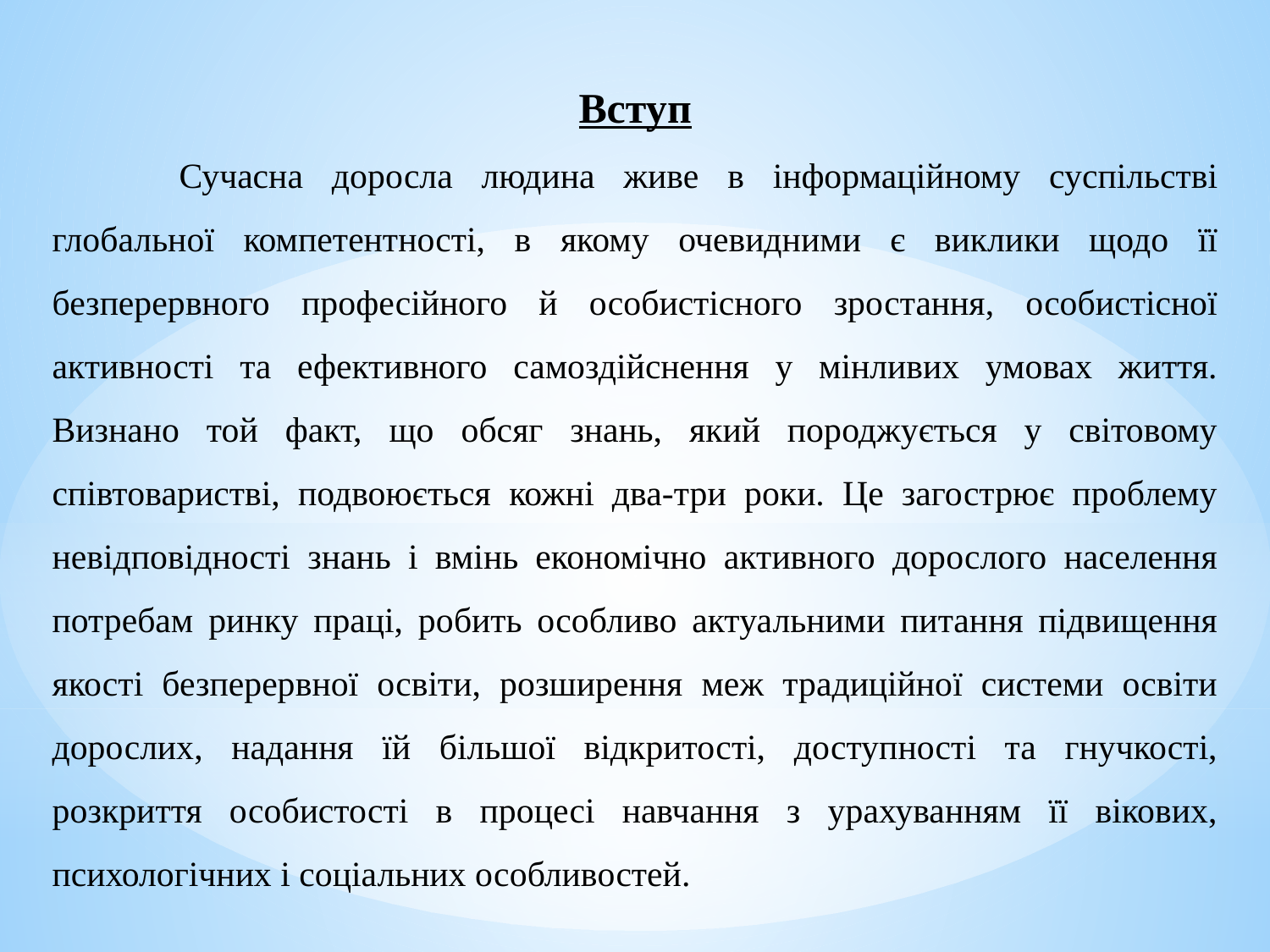

Вступ
	Сучасна доросла людина живе в інформаційному суспільстві глобальної компетентності, в якому очевидними є виклики щодо її безперервного професійного й особистісного зростання, особистісної активності та ефективного самоздійснення у мінливих умовах життя. Визнано той факт, що обсяг знань, який породжується у світовому співтоваристві, подвоюється кожні два-три роки. Це загострює проблему невідповідності знань і вмінь економічно активного дорослого населення потребам ринку праці, робить особливо актуальними питання підвищення якості безперервної освіти, розширення меж традиційної системи освіти дорослих, надання їй більшої відкритості, доступності та гнучкості, розкриття особистості в процесі навчання з урахуванням її вікових, психологічних і соціальних особливостей.